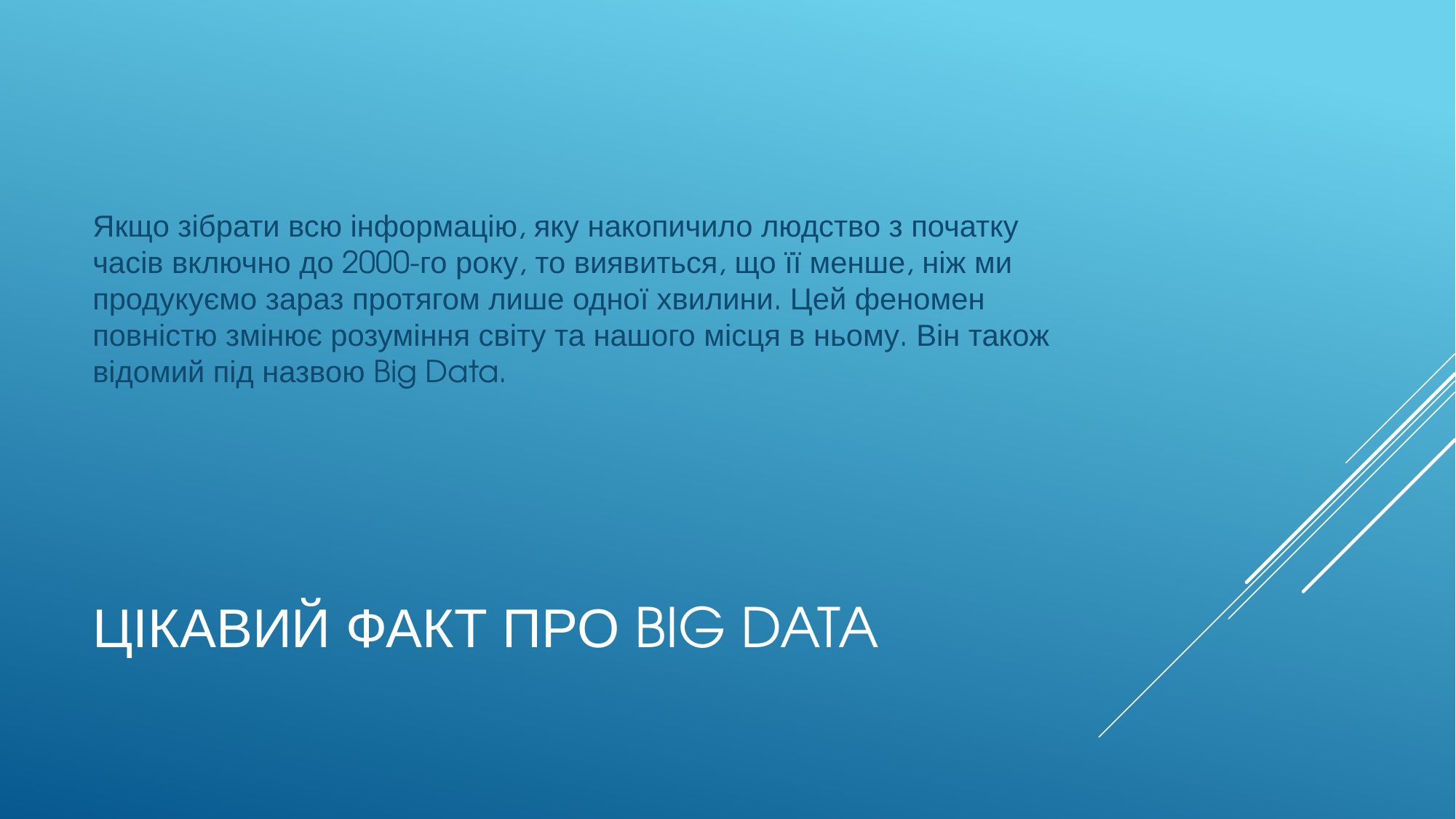

Якщо зібрати всю інформацію, яку накопичило людство з початку часів включно до 2000-го року, то виявиться, що її менше, ніж ми продукуємо зараз протягом лише одної хвилини. Цей феномен повністю змінює розуміння світу та нашого місця в ньому. Він також відомий під назвою Big Data.
# Цікавий факт про big data